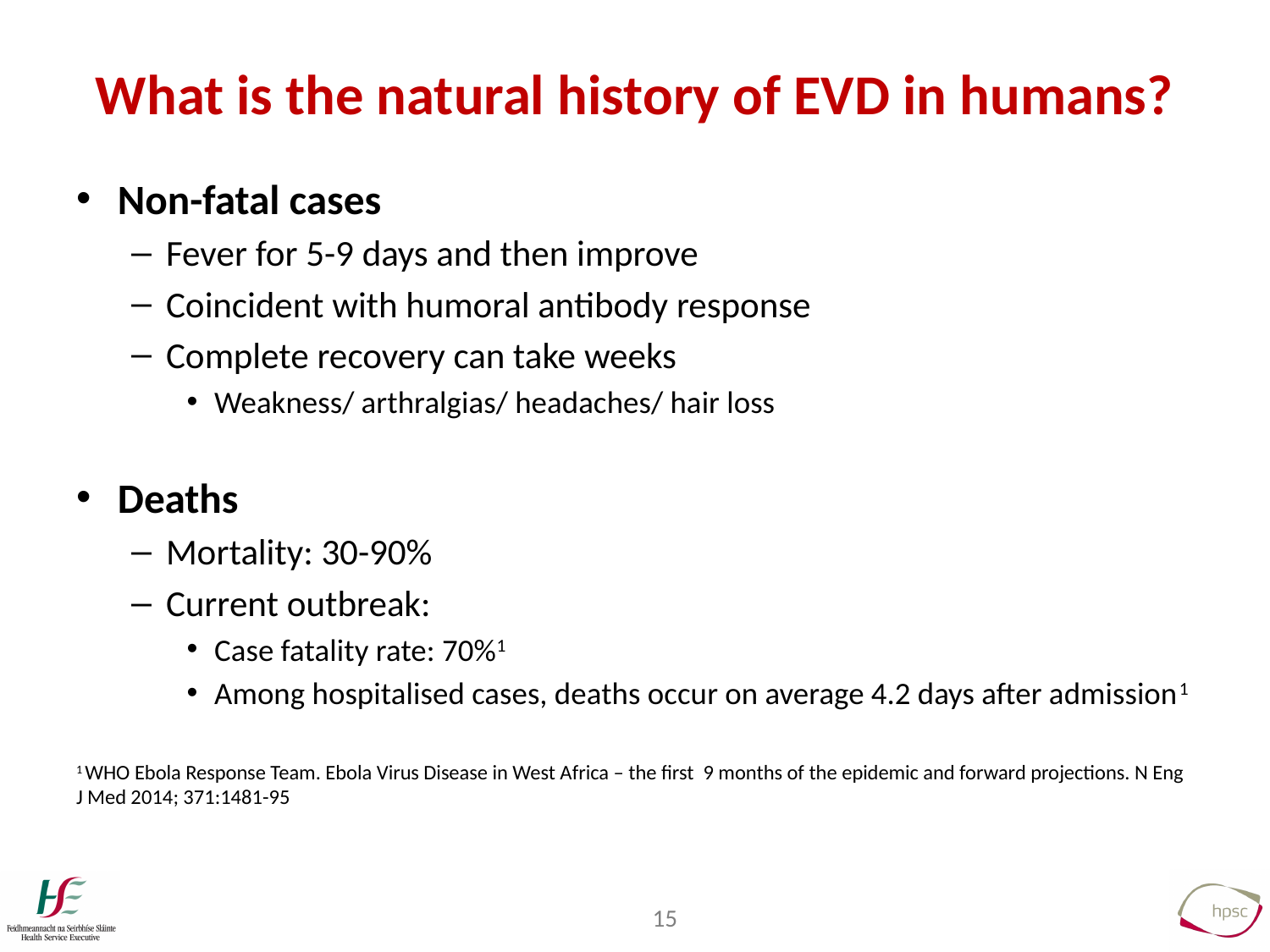

# What is the natural history of EVD in humans?
Non-fatal cases
Fever for 5-9 days and then improve
Coincident with humoral antibody response
Complete recovery can take weeks
Weakness/ arthralgias/ headaches/ hair loss

Deaths
Mortality: 30-90%
Current outbreak:
Case fatality rate: 70%1
Among hospitalised cases, deaths occur on average 4.2 days after admission1

1 WHO Ebola Response Team. Ebola Virus Disease in West Africa – the first  9 months of the epidemic and forward projections. N Eng J Med 2014; 371:1481-95